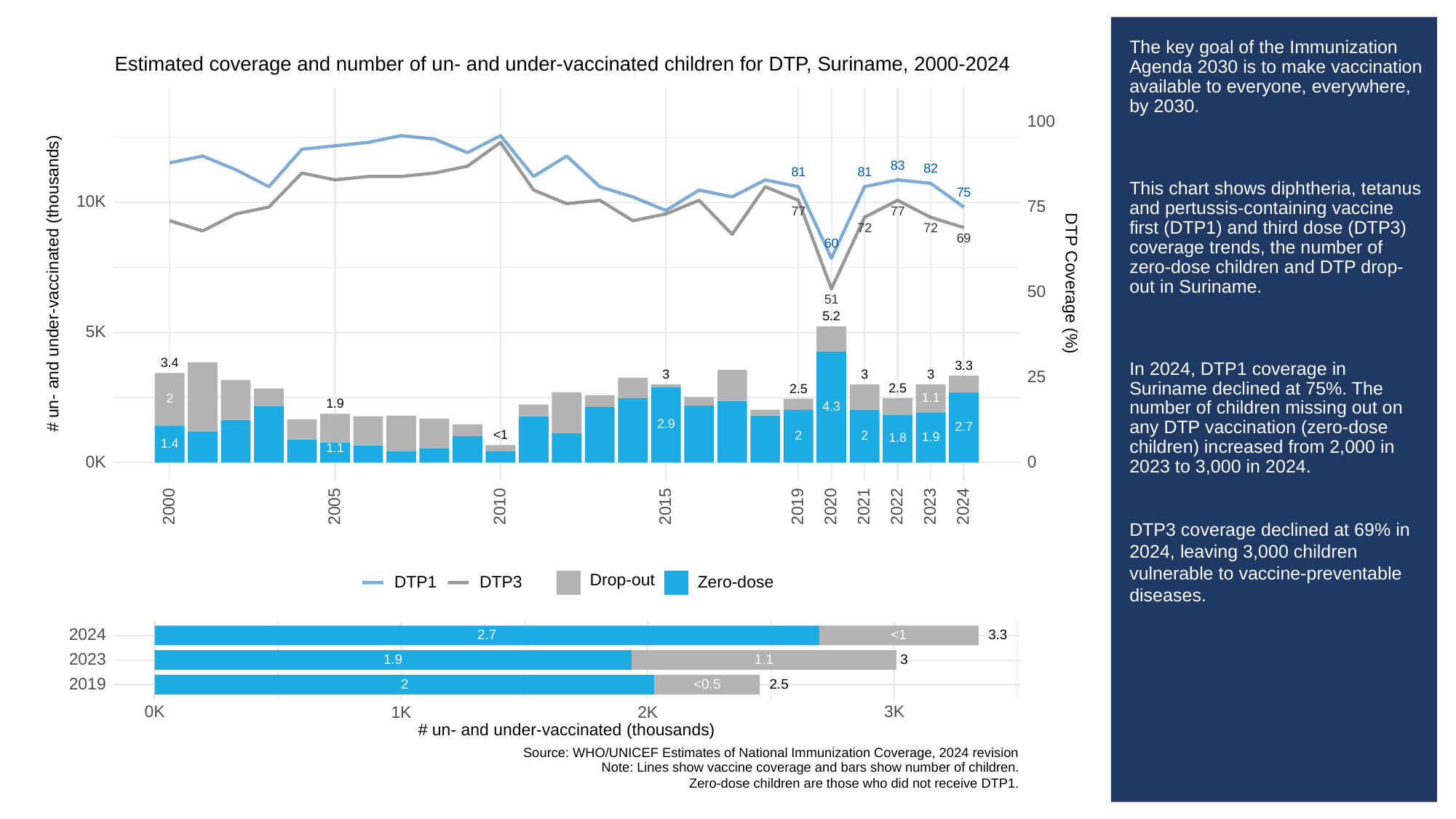

# The key goal of the Immunization Agenda 2030 is to make vaccination available to everyone, everywhere, by 2030.

This chart shows diphtheria, tetanus and pertussis-containing vaccine first (DTP1) and third dose (DTP3) coverage trends, the number of zero-dose children and DTP drop-out in Suriname.

In 2024, DTP1 coverage in Suriname declined at 75%. The number of children missing out on any DTP vaccination (zero-dose children) increased from 2,000 in 2023 to 3,000 in 2024.

DTP3 coverage declined at 69% in 2024, leaving 3,000 children vulnerable to vaccine-preventable diseases.

Estimated coverage and number of un- and under-vaccinated children for DTP, Suriname, 2000-2024

100

83
82
81
81
75
10K
75

77
77
72
72
69
60

# un- and under-vaccinated (thousands)
DTP Coverage (%)
50
51
5.2
5K

3.4
3.3

3
3
3
25

2.5

2.5

1.1
2

1.9

4.3

2.9
2.7

<1

2
2
1.9

1.8

1.4

1.1

0K
0

2023
2000
2005
2010
2015
2019
2020
2021
2022
2024

Drop-out
DTP3
Zero-dose
DTP1

2024
3.3
2.7
<1

2023
3
1.9
1.1

2019
<0.5
2.5
2

3K
0K
1K
2K
# un- and under-vaccinated (thousands)
Source: WHO/UNICEF Estimates of National Immunization Coverage, 2024 revision
Note: Lines show vaccine coverage and bars show number of children.
Zero-dose children are those who did not receive DTP1.